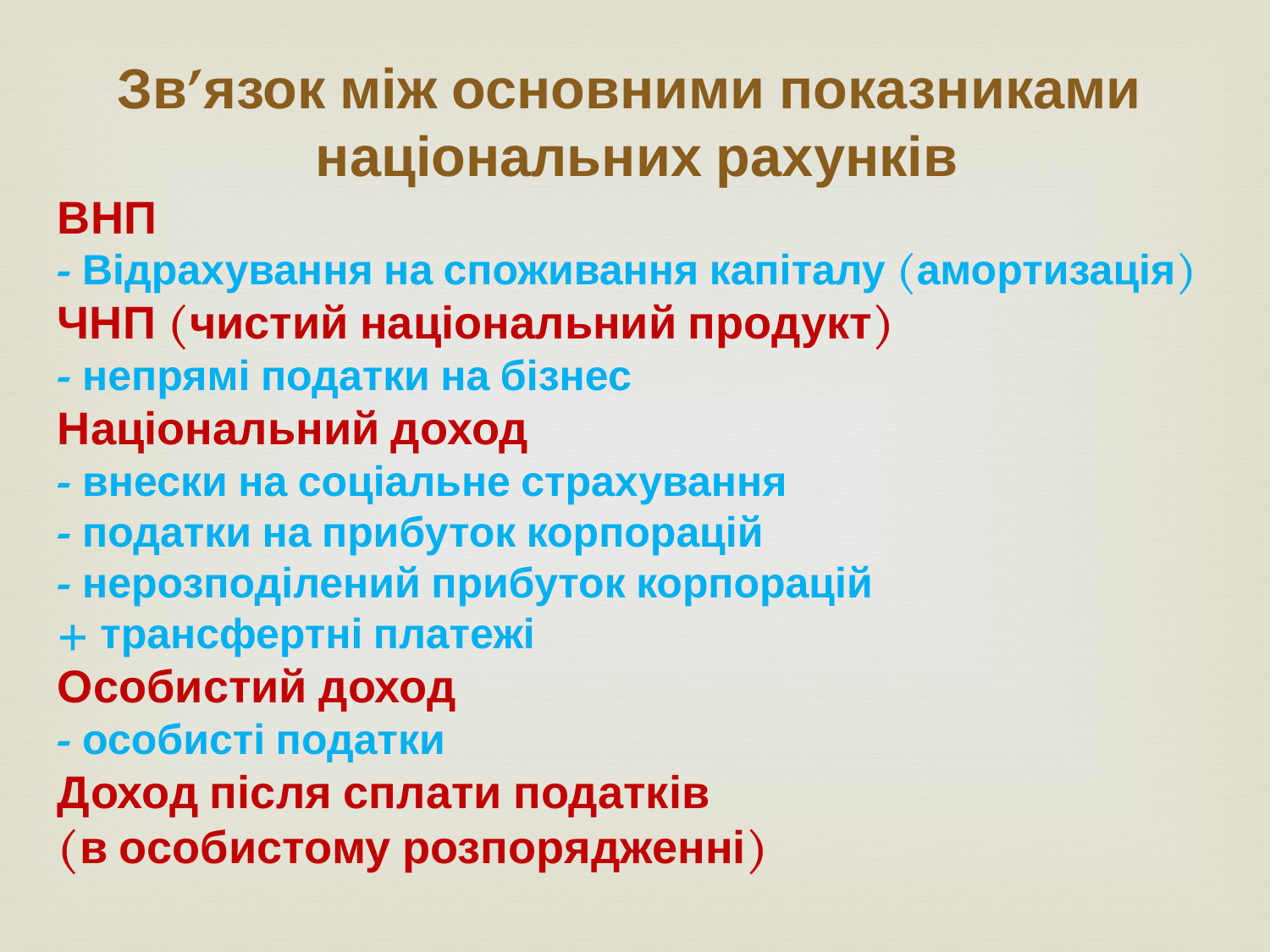

Зв’язок між основними показниками
 національних рахунків
ВНП
- Відрахування на споживання капіталу (амортизація)
ЧНП (чистий національний продукт)
- непрямі податки на бізнес
Національний доход
- внески на соціальне страхування
- податки на прибуток корпорацій
- нерозподілений прибуток корпорацій
+ трансфертні платежі
Особистий доход
- особисті податки
Доход після сплати податків
(в особистому розпорядженні)